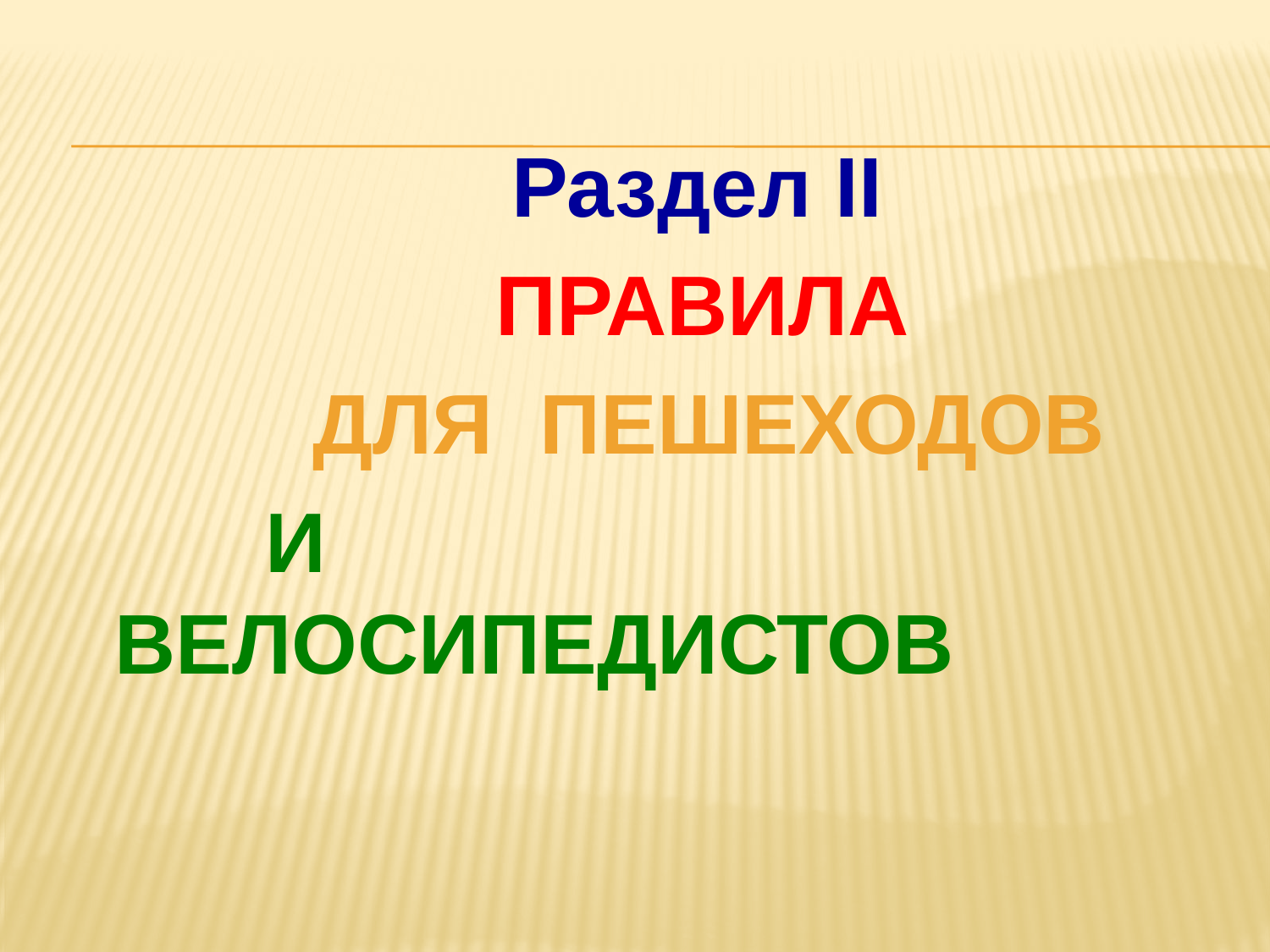

Раздел II
				ПРАВИЛА
		   ДЛЯ  ПЕШЕХОДОВ
		 И  ВЕЛОСИПЕДИСТОВ